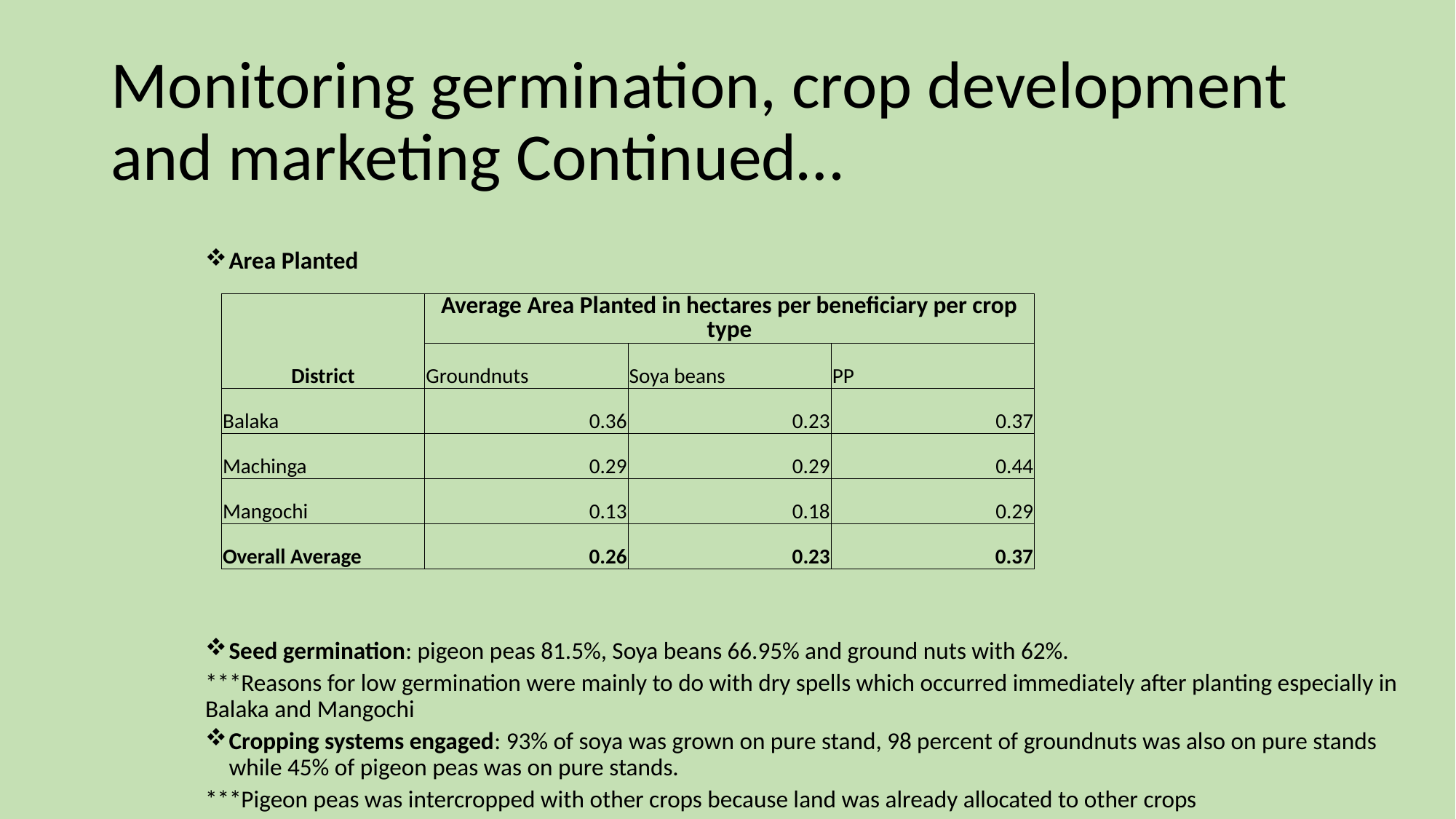

# Monitoring germination, crop development and marketing Continued…

Area Planted

Seed germination: pigeon peas 81.5%, Soya beans 66.95% and ground nuts with 62%.
***Reasons for low germination were mainly to do with dry spells which occurred immediately after planting especially in Balaka and Mangochi
Cropping systems engaged: 93% of soya was grown on pure stand, 98 percent of groundnuts was also on pure stands while 45% of pigeon peas was on pure stands.
***Pigeon peas was intercropped with other crops because land was already allocated to other crops

| District | Average Area Planted in hectares per beneficiary per crop type |  |  |
| --- | --- | --- | --- |
|  | Groundnuts | Soya beans | PP |
| Balaka | 0.36 | 0.23 | 0.37 |
| Machinga | 0.29 | 0.29 | 0.44 |
| Mangochi | 0.13 | 0.18 | 0.29 |
| Overall Average | 0.26 | 0.23 | 0.37 |